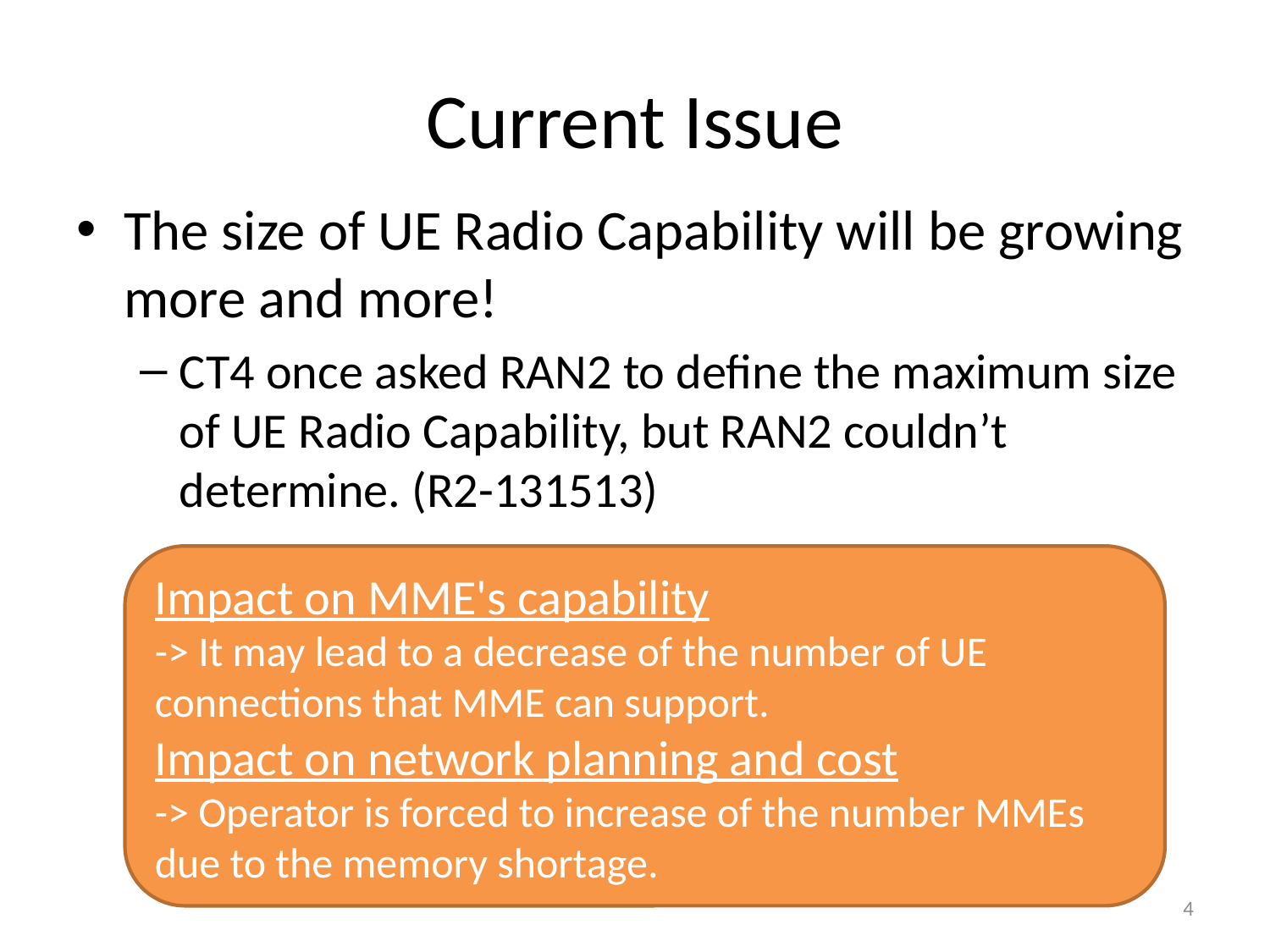

# Current Issue
The size of UE Radio Capability will be growing more and more!
CT4 once asked RAN2 to define the maximum size of UE Radio Capability, but RAN2 couldn’t determine. (R2-131513)
Impact on MME's capability
-> It may lead to a decrease of the number of UE connections that MME can support.
Impact on network planning and cost
-> Operator is forced to increase of the number MMEs due to the memory shortage.
4